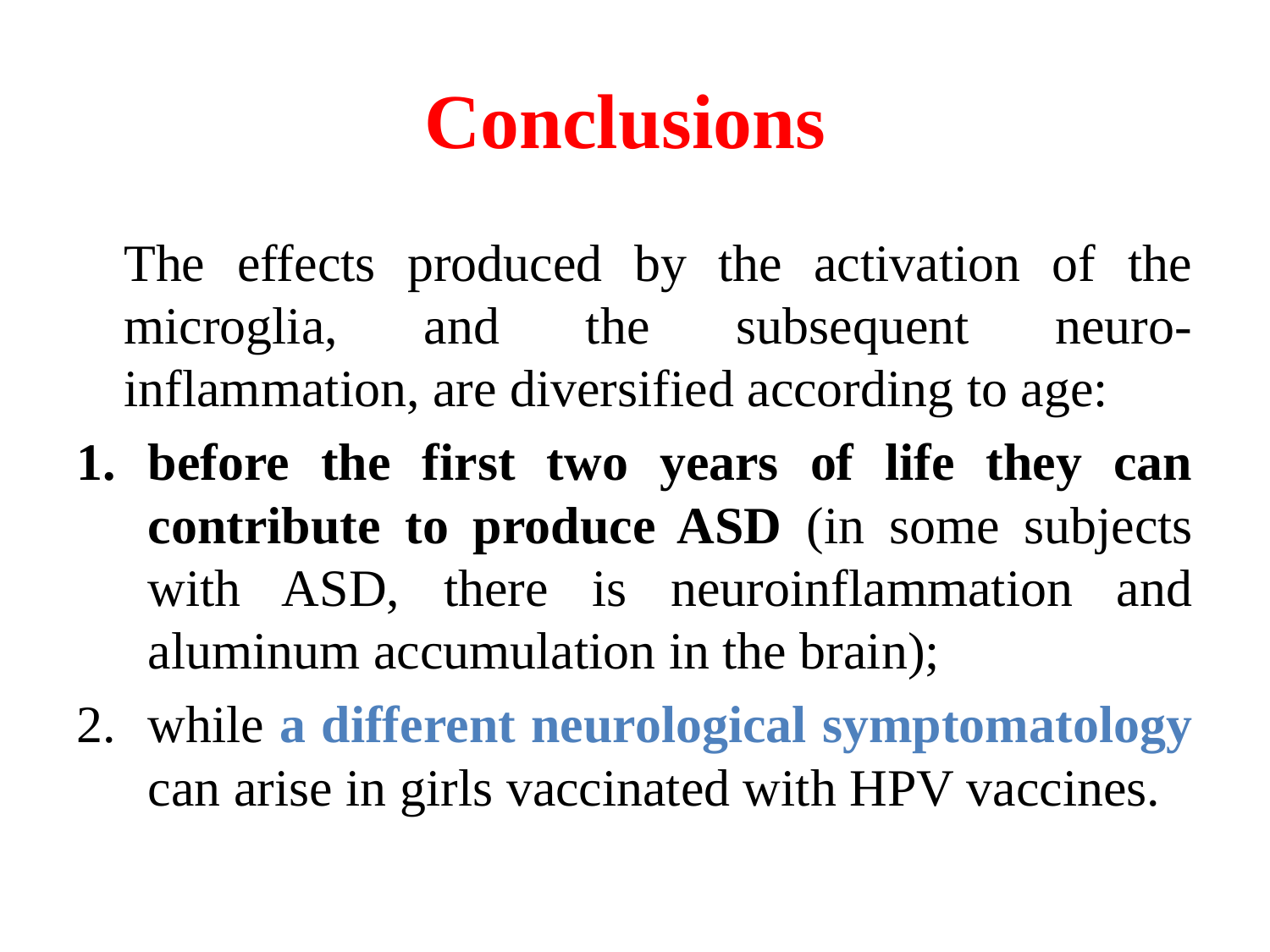

# Conclusions
	The effects produced by the activation of the microglia, and the subsequent neuro-inflammation, are diversified according to age:
before the first two years of life they can contribute to produce ASD (in some subjects with ASD, there is neuroinflammation and aluminum accumulation in the brain);
while a different neurological symptomatology can arise in girls vaccinated with HPV vaccines.